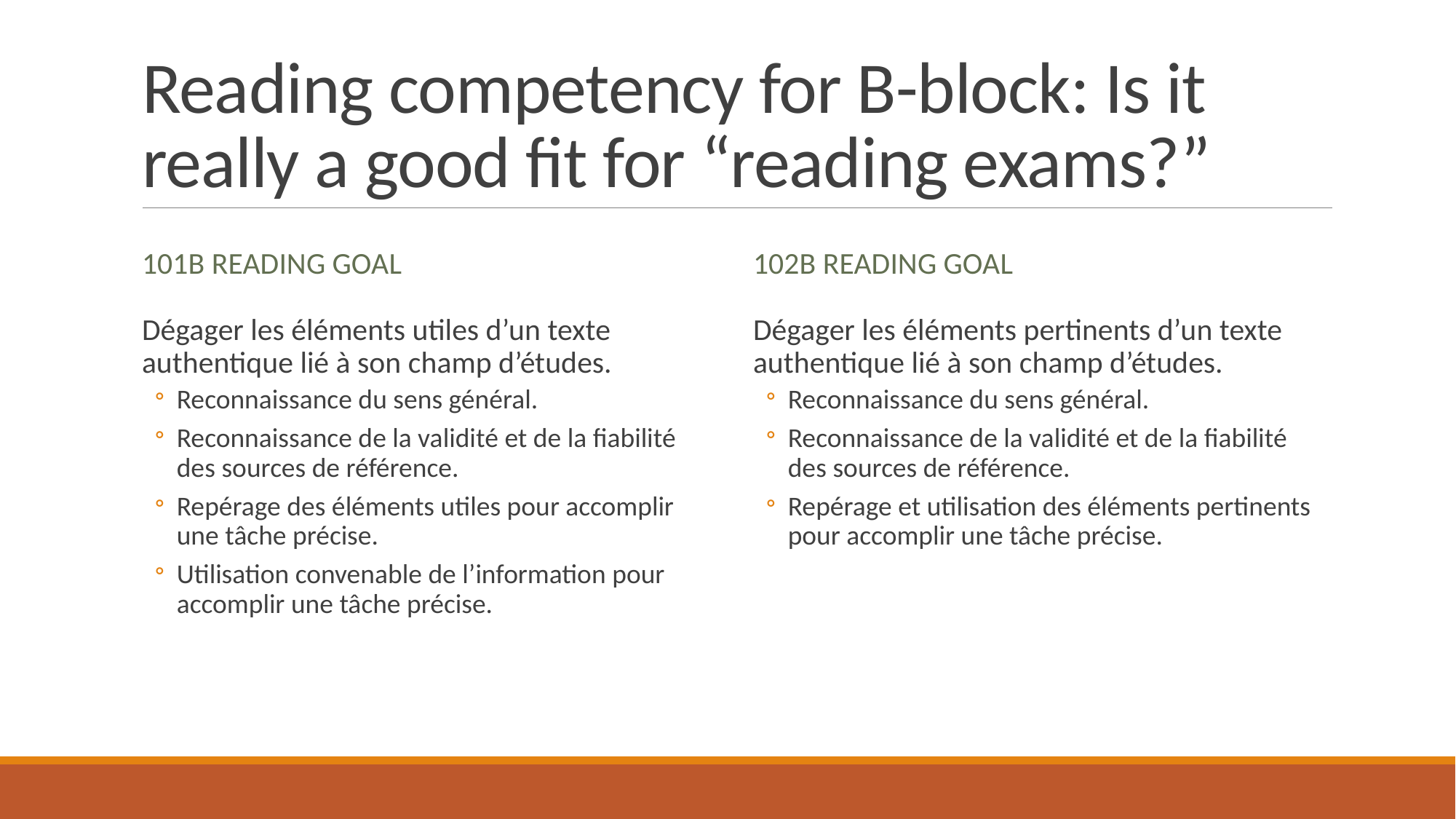

# Reading competency for B-block: Is it really a good fit for “reading exams?”
101B Reading goal
102B reading goal
Dégager les éléments utiles d’un texte authentique lié à son champ d’études.
Reconnaissance du sens général.
Reconnaissance de la validité et de la fiabilité des sources de référence.
Repérage des éléments utiles pour accomplir une tâche précise.
Utilisation convenable de l’information pour accomplir une tâche précise.
Dégager les éléments pertinents d’un texte authentique lié à son champ d’études.
Reconnaissance du sens général.
Reconnaissance de la validité et de la fiabilité des sources de référence.
Repérage et utilisation des éléments pertinents pour accomplir une tâche précise.